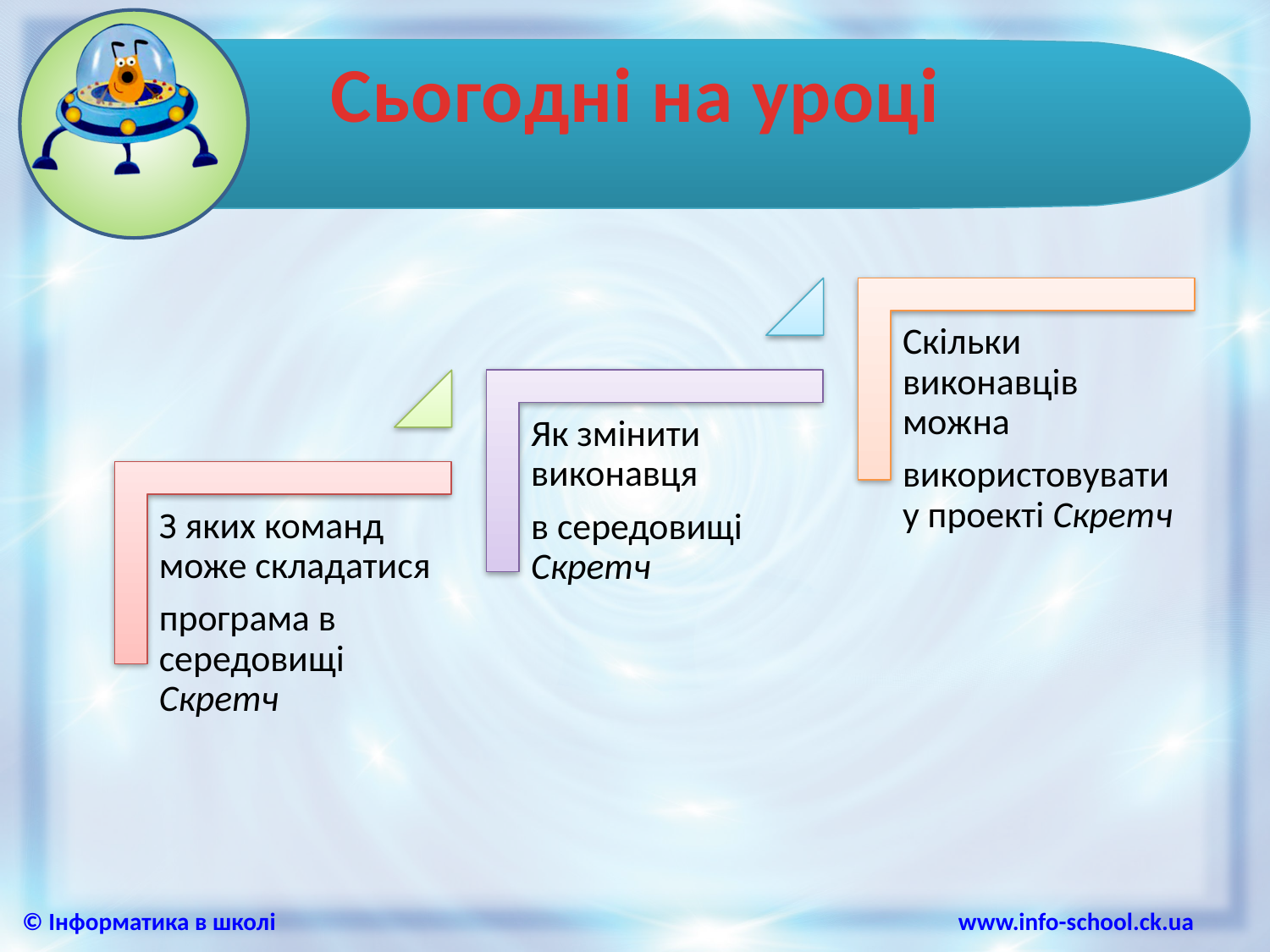

# Сьогодні на уроці
З яких команд може складатися
програма в середовищі Скретч
Як змінити виконавця
в середовищі Скретч
Скільки виконавців можна
використовувати у проекті Скретч